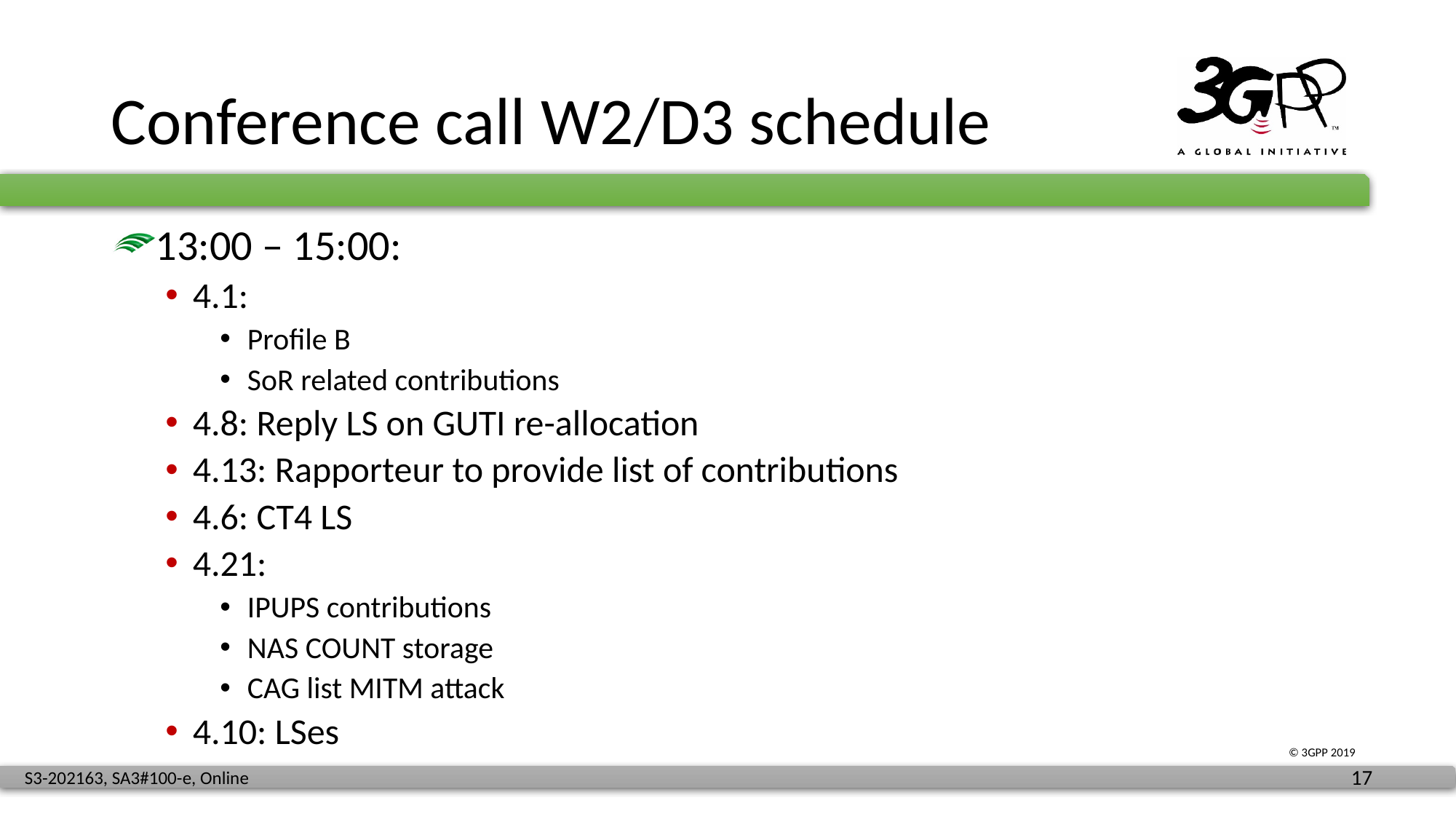

# Conference call W2/D3 schedule
13:00 – 15:00:
4.1:
Profile B
SoR related contributions
4.8: Reply LS on GUTI re-allocation
4.13: Rapporteur to provide list of contributions
4.6: CT4 LS
4.21:
IPUPS contributions
NAS COUNT storage
CAG list MITM attack
4.10: LSes